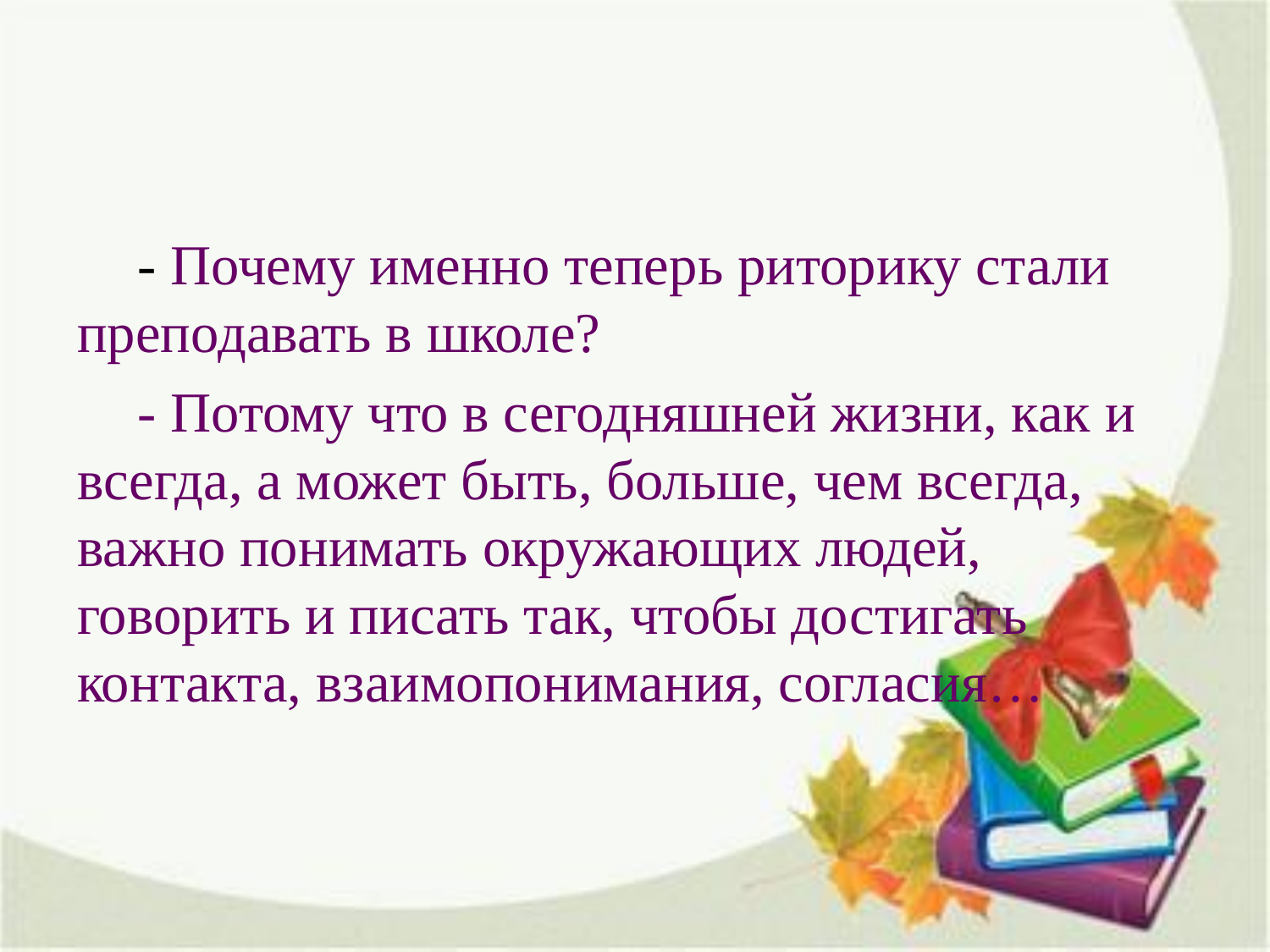

#
- Почему именно теперь риторику стали преподавать в школе?
- Потому что в сегодняшней жизни, как и всегда, а может быть, больше, чем всегда, важно понимать окружающих людей, говорить и писать так, чтобы достигать контакта, взаимопонимания, согласия…